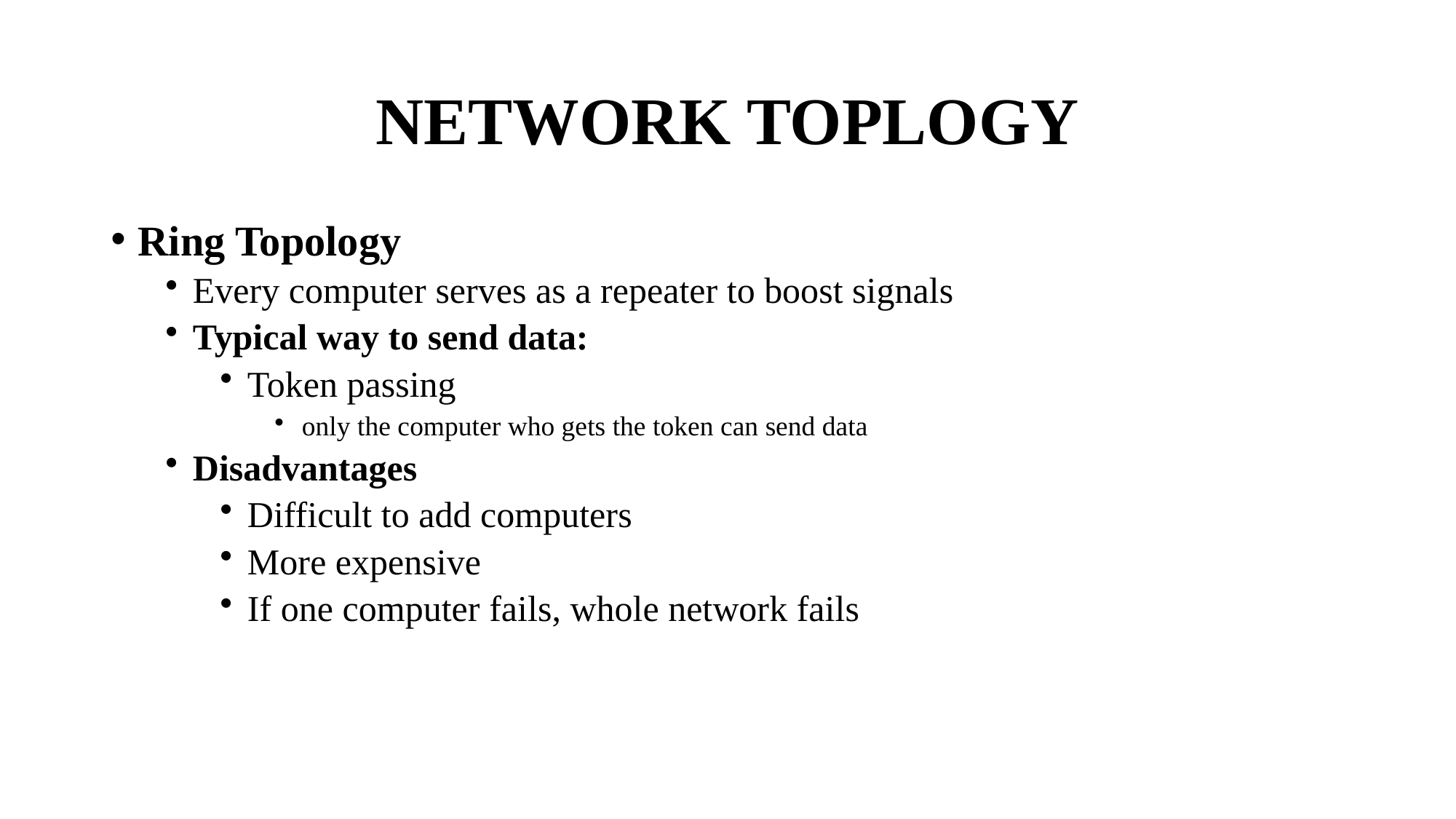

# NETWORK TOPLOGY
Ring Topology
Every computer serves as a repeater to boost signals
Typical way to send data:
Token passing
only the computer who gets the token can send data
Disadvantages
Difficult to add computers
More expensive
If one computer fails, whole network fails